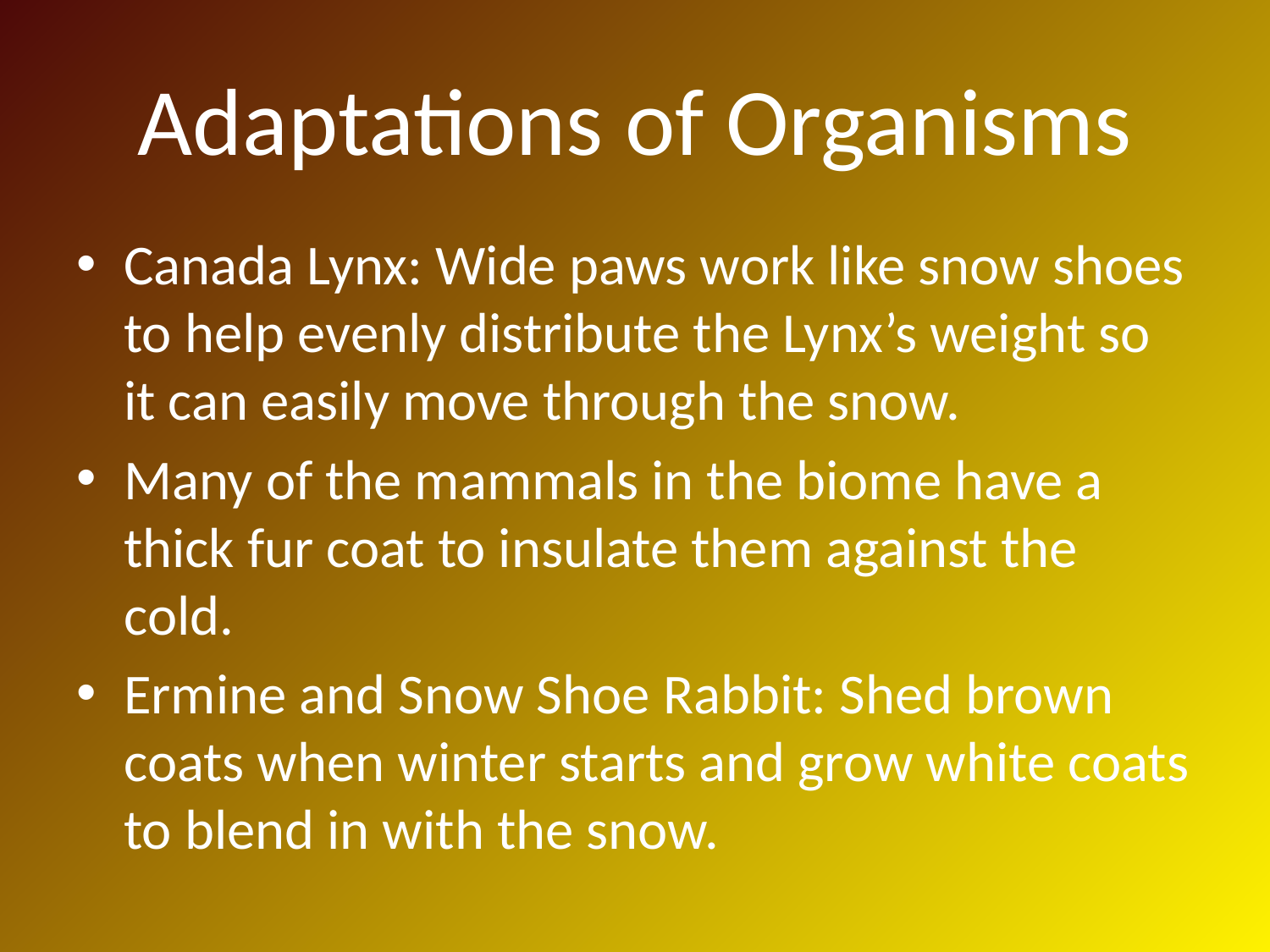

# Adaptations of Organisms
Canada Lynx: Wide paws work like snow shoes to help evenly distribute the Lynx’s weight so it can easily move through the snow.
Many of the mammals in the biome have a thick fur coat to insulate them against the cold.
Ermine and Snow Shoe Rabbit: Shed brown coats when winter starts and grow white coats to blend in with the snow.